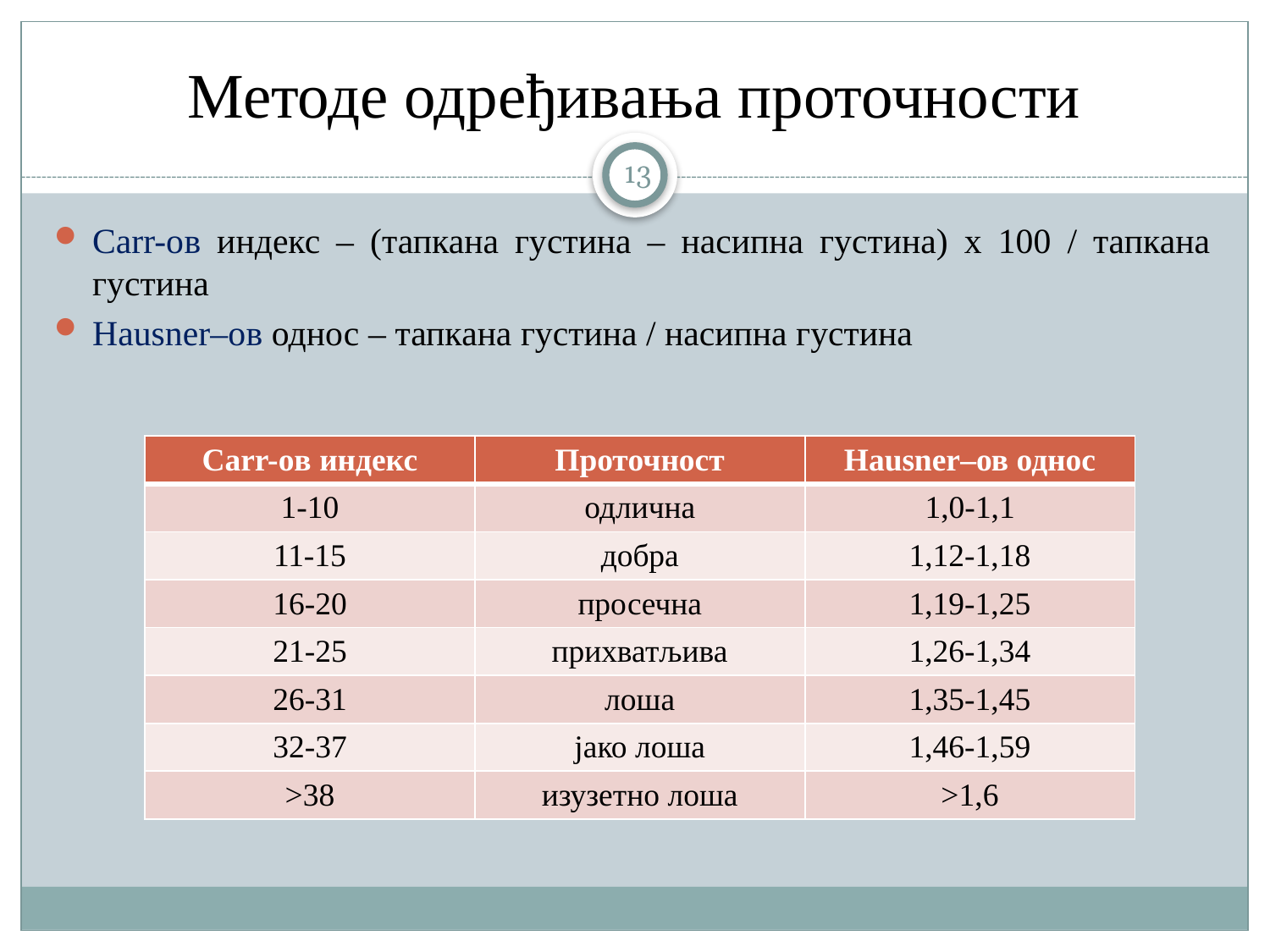

# Методе одређивања проточности
13
Carr-oв индекс – (тапкана густина – насипна густина) x 100 / тапкана густина
Hausner–oв однос – тапкана густина / насипна густина

| Carr-oв индекс | Проточност | Hausner–ов однос |
| --- | --- | --- |
| 1-10 | одлична | 1,0-1,1 |
| 11-15 | добра | 1,12-1,18 |
| 16-20 | просечна | 1,19-1,25 |
| 21-25 | прихватљива | 1,26-1,34 |
| 26-31 | лоша | 1,35-1,45 |
| 32-37 | јако лоша | 1,46-1,59 |
| >38 | изузетно лоша | >1,6 |